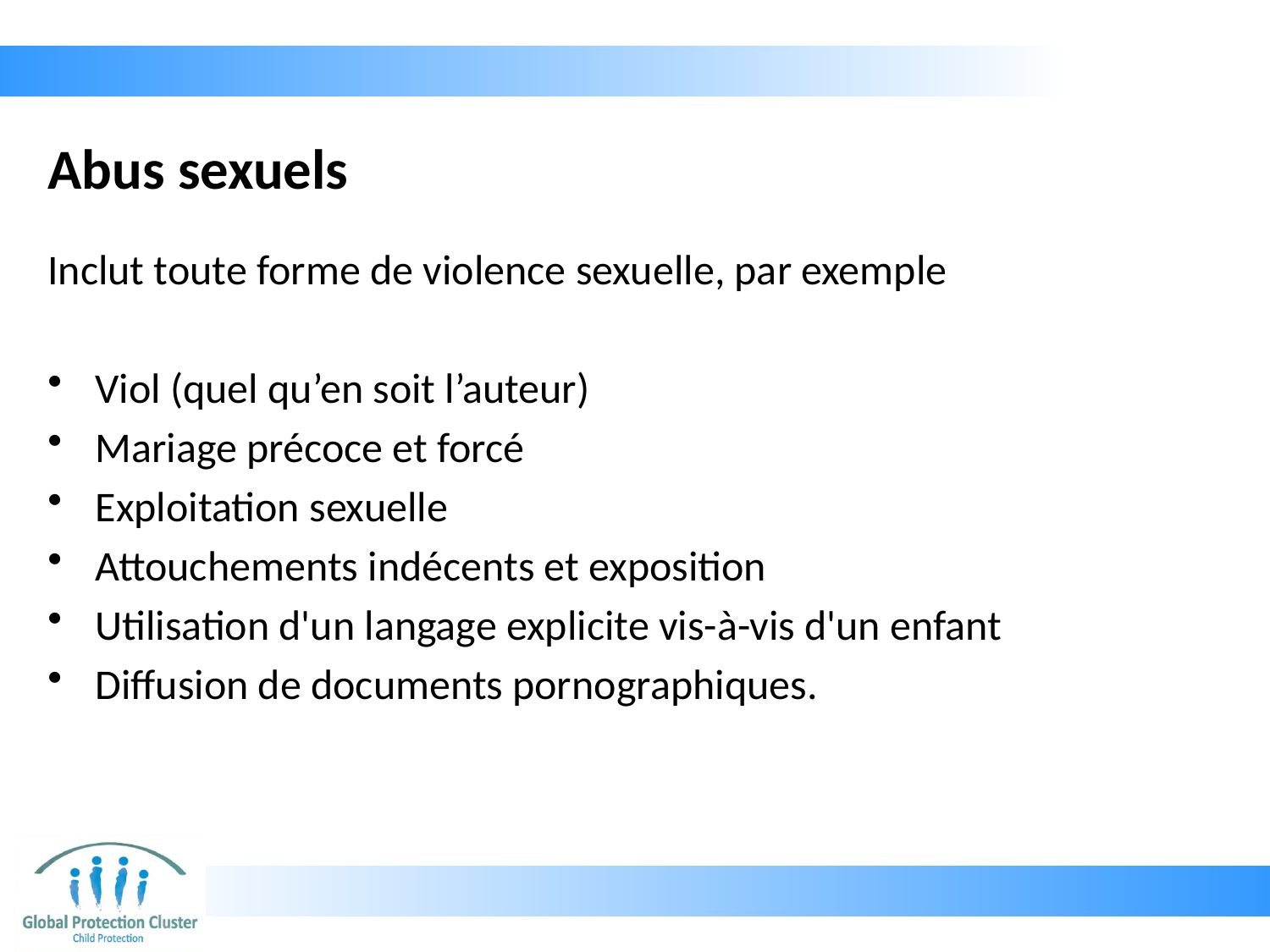

# Abus sexuels
Inclut toute forme de violence sexuelle, par exemple

Viol (quel qu’en soit l’auteur)
Mariage précoce et forcé
Exploitation sexuelle
Attouchements indécents et exposition
Utilisation d'un langage explicite vis-à-vis d'un enfant
Diffusion de documents pornographiques.